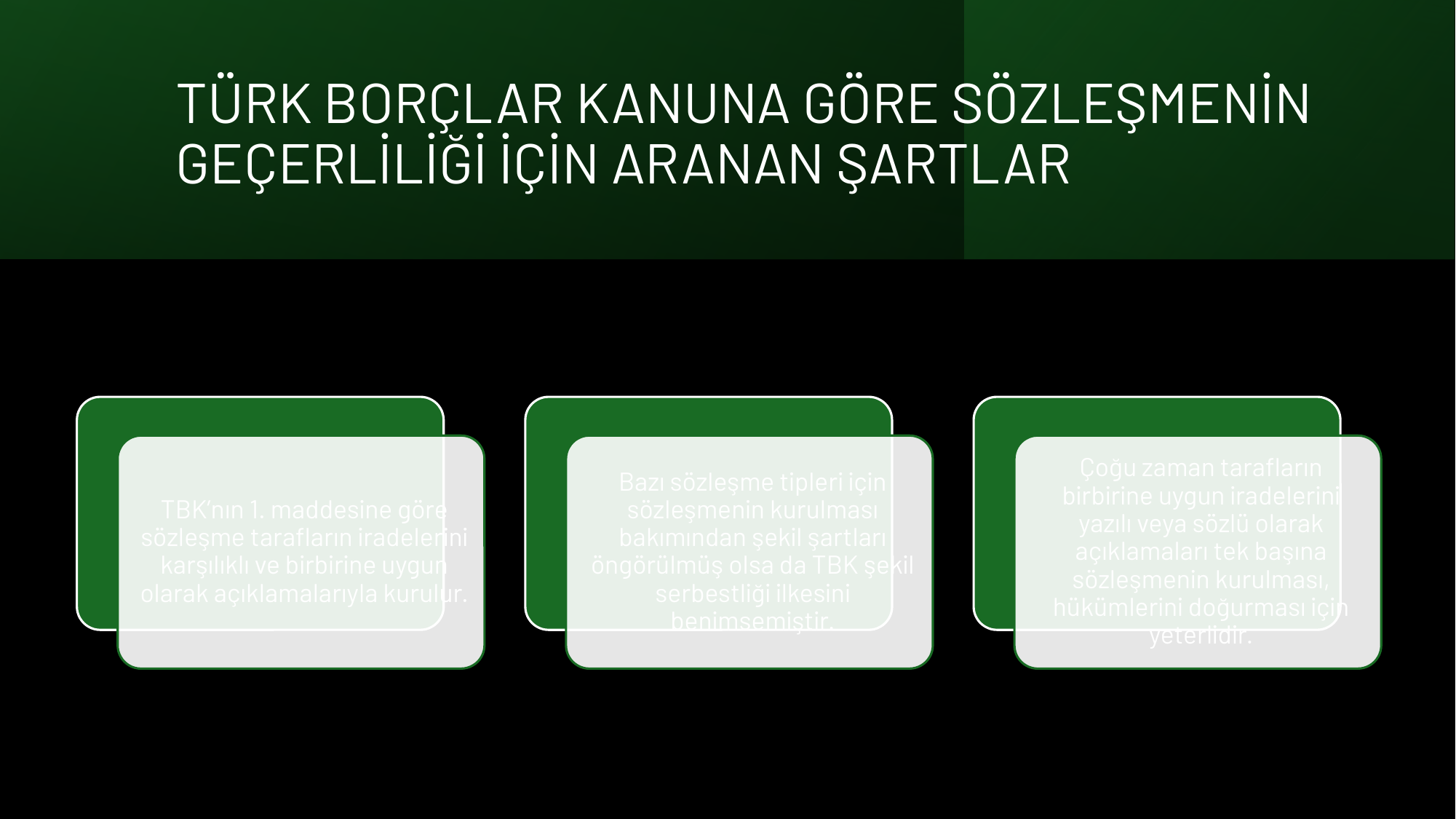

# TÜRK BORÇLAR KANUNA GÖRE SÖZLEŞMENİN GEÇERLİLİĞİ İÇİN ARANAN ŞARTLAR
TBK’nın 1. maddesine göre sözleşme tarafların iradelerini karşılıklı ve birbirine uygun olarak açıklamalarıyla kurulur.
Bazı sözleşme tipleri için sözleşmenin kurulması bakımından şekil şartları öngörülmüş olsa da TBK şekil serbestliği ilkesini benimsemiştir.
Çoğu zaman tarafların birbirine uygun iradelerini yazılı veya sözlü olarak açıklamaları tek başına sözleşmenin kurulması, hükümlerini doğurması için yeterlidir.